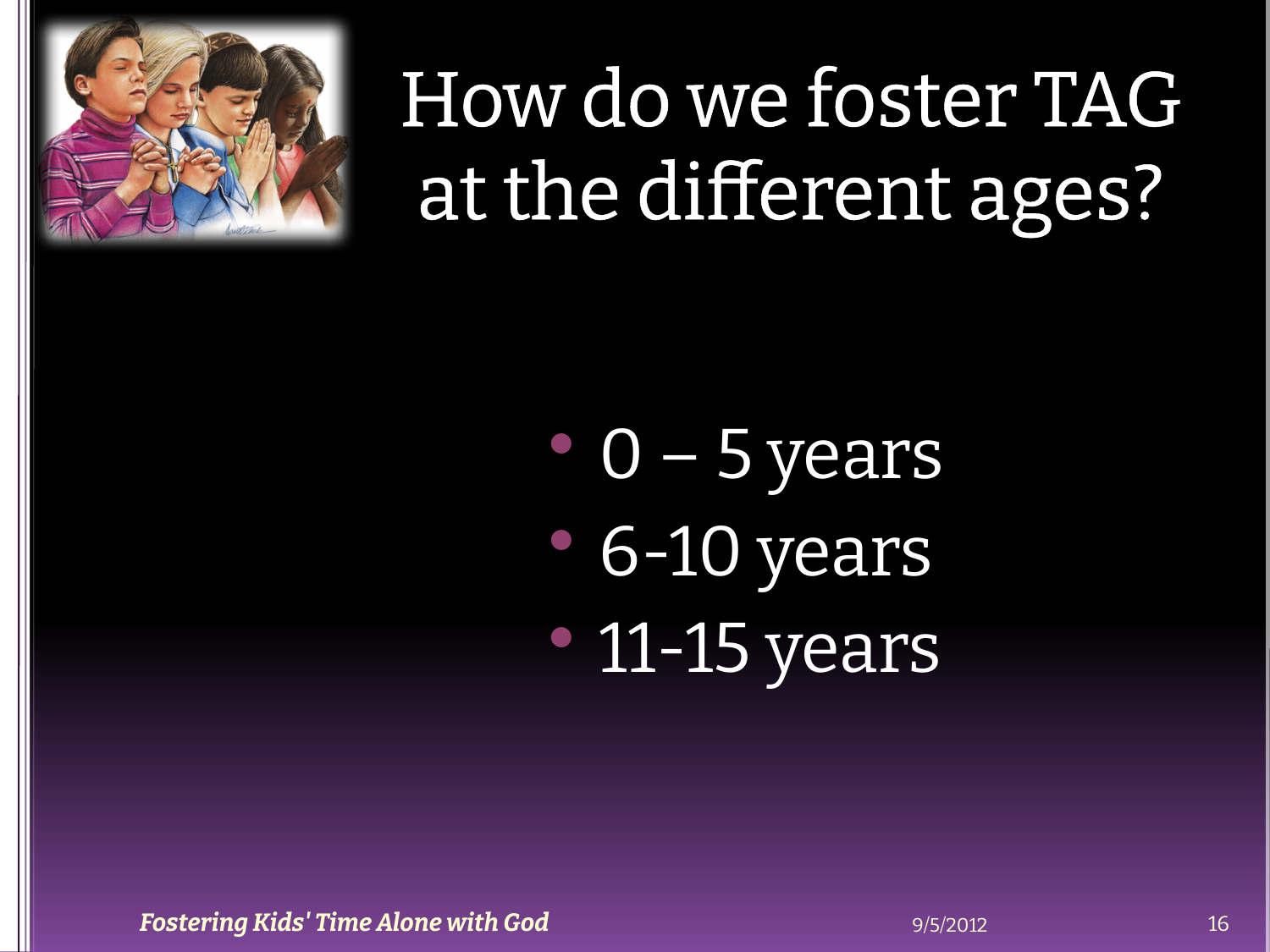

How do we foster TAG
at the different ages?
0 – 5 years
6-10 years
11-15 years

Fostering Kids' Time Alone with God
9/5/2012
16